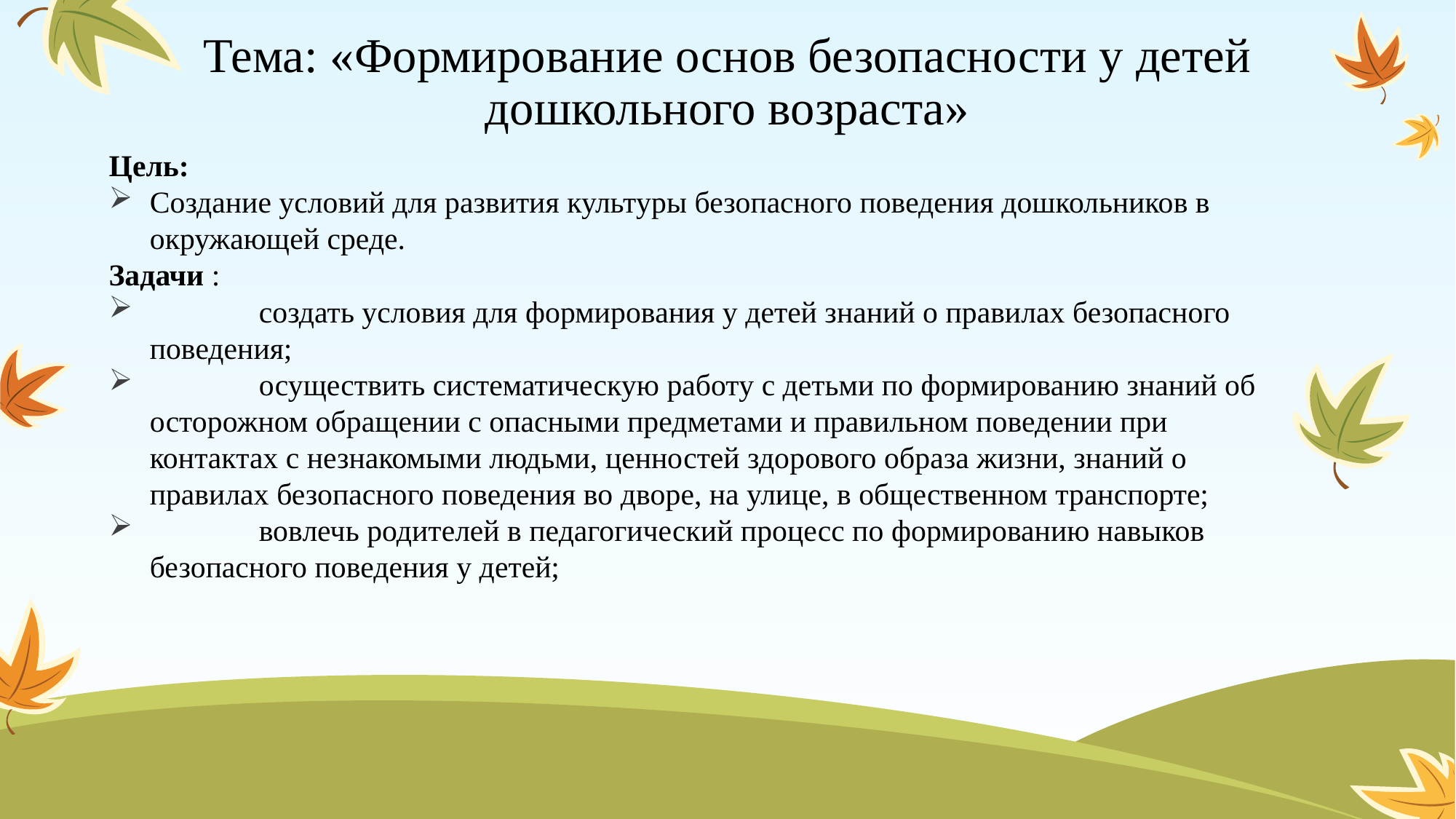

# Тема: «Формирование основ безопасности у детей дошкольного возраста»
Цель:
Создание условий для развития культуры безопасного поведения дошкольников в окружающей среде.
Задачи :
	создать условия для формирования у детей знаний о правилах безопасного поведения;
	осуществить систематическую работу с детьми по формированию знаний об осторожном обращении с опасными предметами и правильном поведении при контактах с незнакомыми людьми, ценностей здорового образа жизни, знаний о правилах безопасного поведения во дворе, на улице, в общественном транспорте;
	вовлечь родителей в педагогический процесс по формированию навыков безопасного поведения у детей;